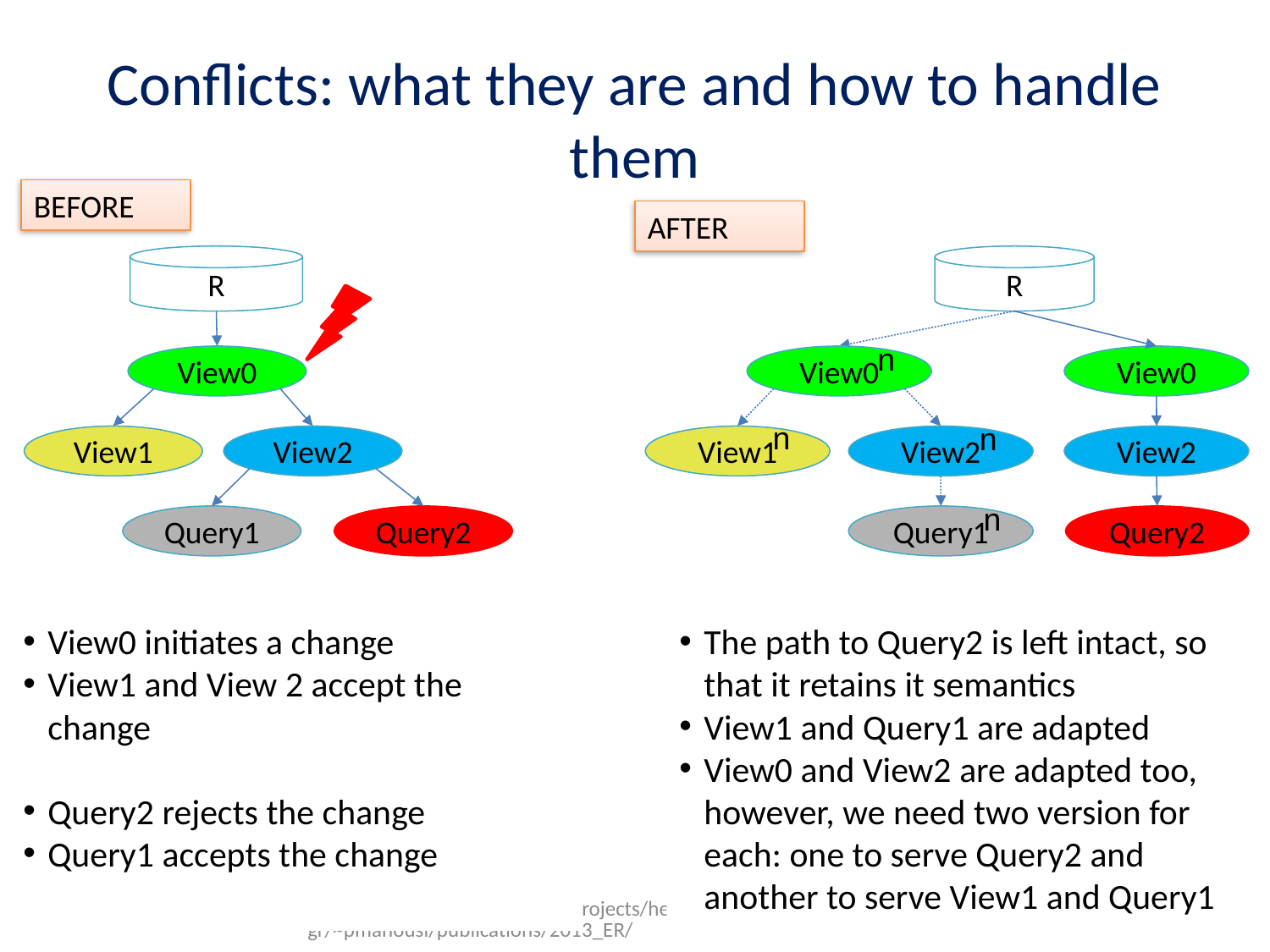

# Conflicts: what they are and how to handle them

BEFORE
AFTER
R
R

n
View0
View0
View0

n
n
View1
View2
View1
View2
View2

n
Query1
Query2
Query1
Query2
View0 initiates a change
View1 and View 2 accept the change

Query2 rejects the change
Query1 accepts the change
The path to Query2 is left intact, so that it retains it semantics
View1 and Query1 are adapted
View0 and View2 are adapted too, however, we need two version for each: one to serve Query2 and another to serve View1 and Query1
ER 2013
http://www.cs.uoi.gr/~pvassil/projects/hecataeus/ http://www.cs.uoi.gr/~pmanousi/publications/2013_ER/
26